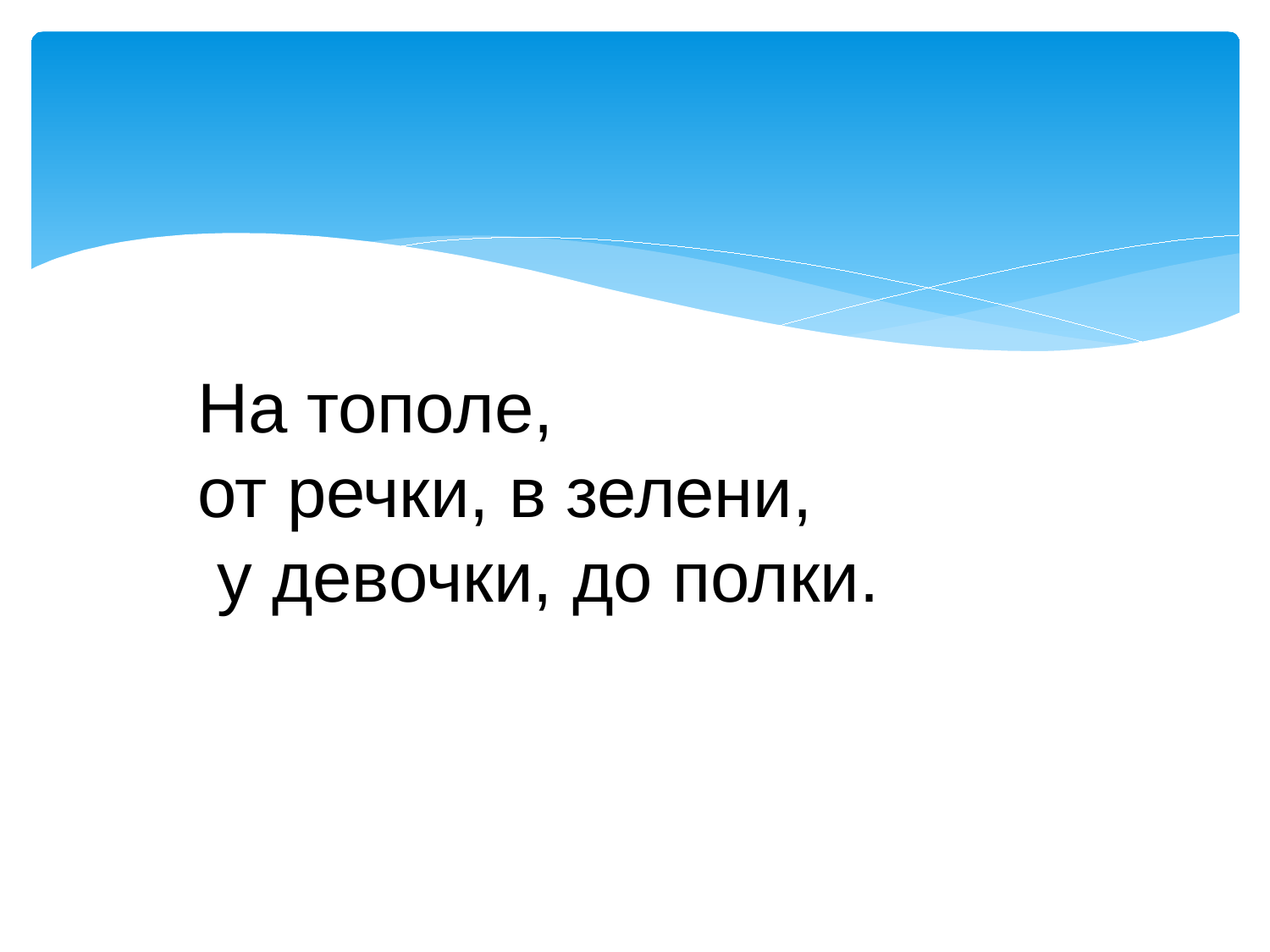

На тополе,
от речки, в зелени,
 у девочки, до полки.